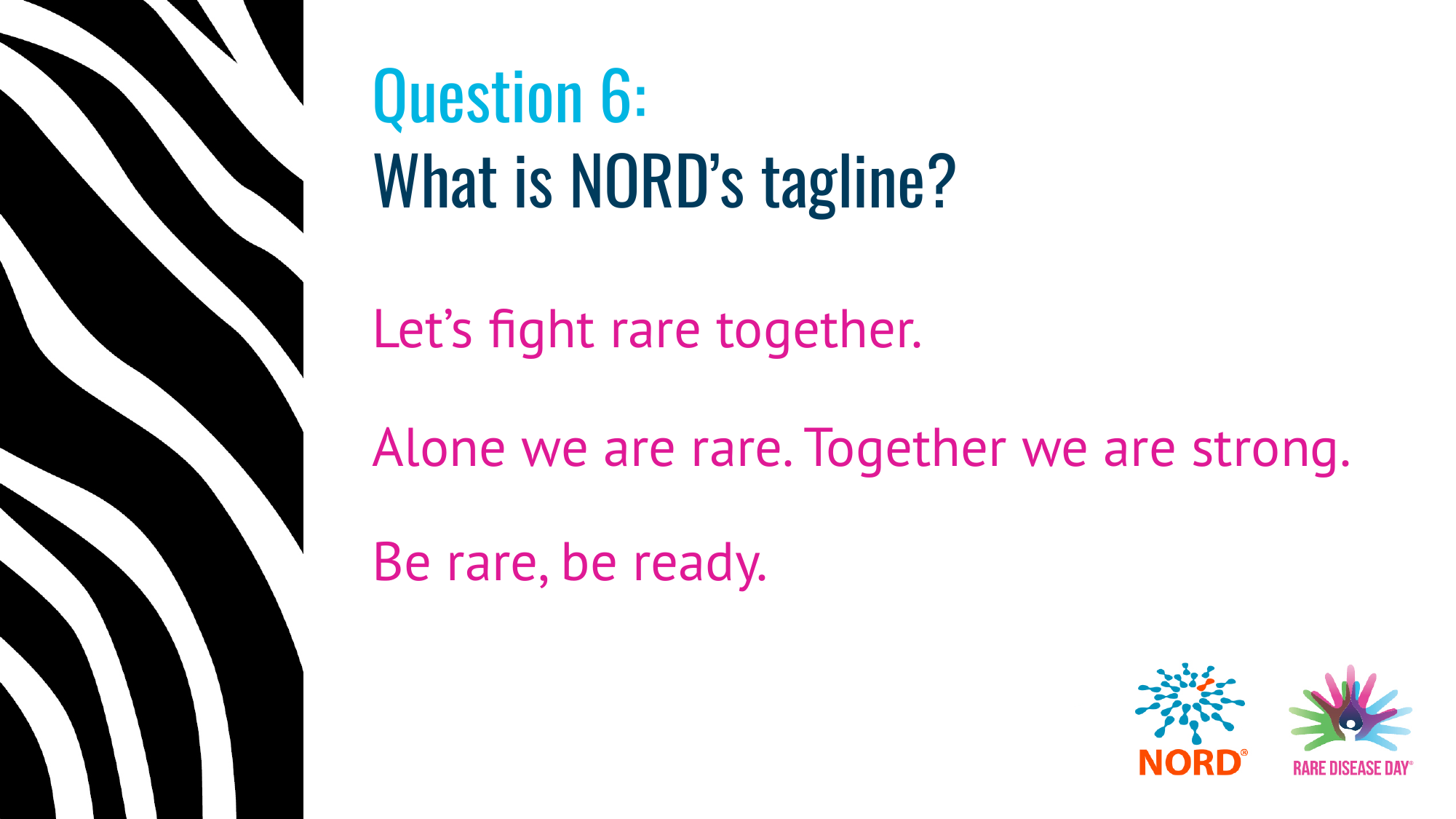

# Question 6:
What is NORD’s tagline?
Let’s fight rare together.
Alone we are rare. Together we are strong.
Be rare, be ready.